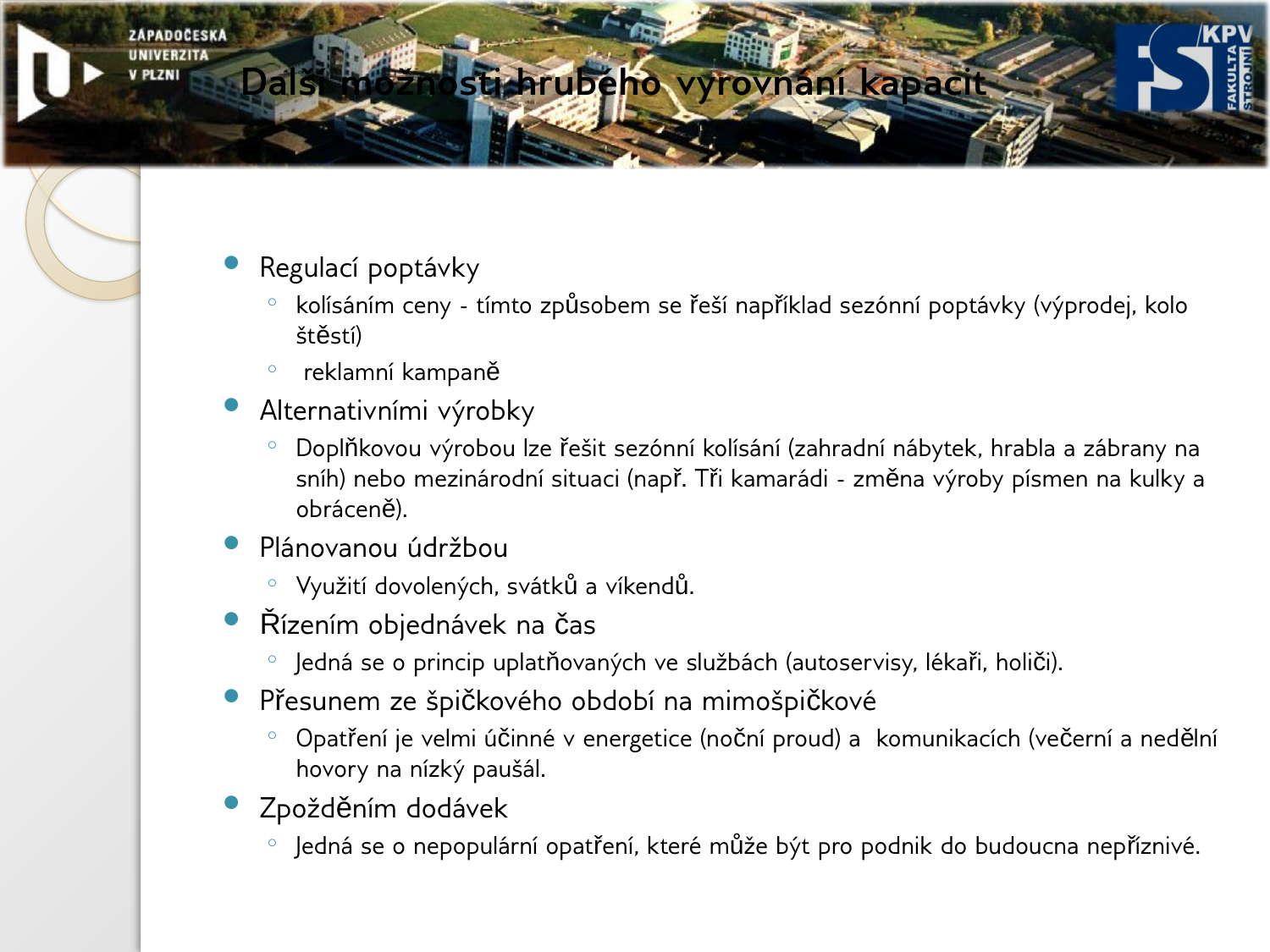

# Další možnosti hrubého vyrovnání kapacit

Regulací poptávky
kolísáním ceny - tímto způsobem se řeší například sezónní poptávky (výprodej, kolo štěstí)
 reklamní kampaně
Alternativními výrobky
Doplňkovou výrobou lze řešit sezónní kolísání (zahradní nábytek, hrabla a zábrany na sníh) nebo mezinárodní situaci (např. Tři kamarádi - změna výroby písmen na kulky a obráceně).
Plánovanou údržbou
Využití dovolených, svátků a víkendů.
Řízením objednávek na čas
Jedná se o princip uplatňovaných ve službách (autoservisy, lékaři, holiči).
Přesunem ze špičkového období na mimošpičkové
Opatření je velmi účinné v energetice (noční proud) a  komunikacích (večerní a nedělní hovory na nízký paušál.
Zpožděním dodávek
Jedná se o nepopulární opatření, které může být pro podnik do budoucna nepříznivé.